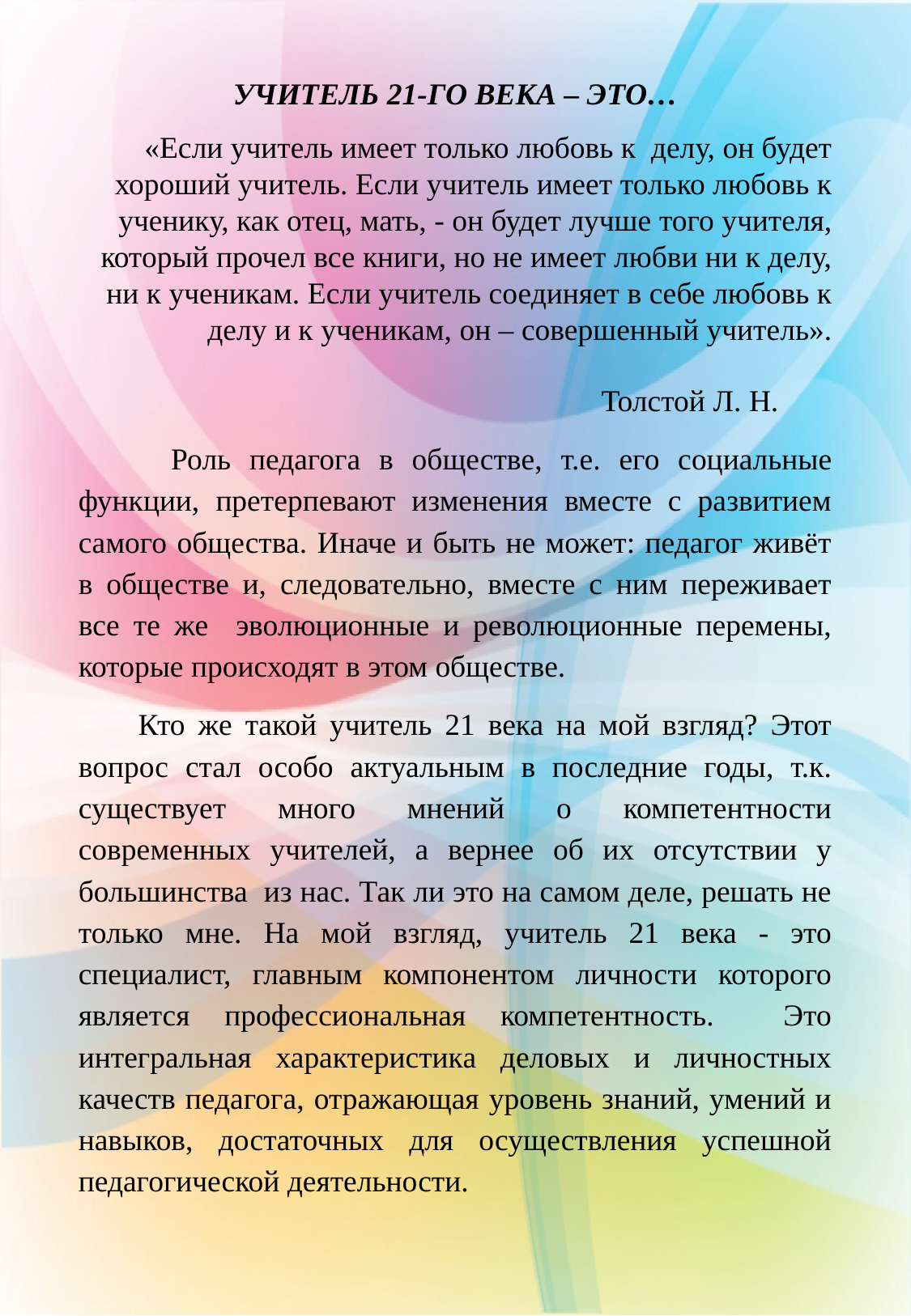

Учитель 21-го века – это…
   «Если учитель имеет только любовь к  делу, он будет хороший учитель. Если учитель имеет только любовь к ученику, как отец, мать, - он будет лучше того учителя, который прочел все книги, но не имеет любви ни к делу, ни к ученикам. Если учитель соединяет в себе любовь к делу и к ученикам, он – совершенный учитель».
 Толстой Л. Н.
     Роль педагога в обществе, т.е. его социальные функции, претерпевают изменения вместе с развитием самого общества. Иначе и быть не может: педагог живёт в обществе и, следовательно, вместе с ним переживает все те же  эволюционные и революционные перемены, которые происходят в этом обществе.
Кто же такой учитель 21 века на мой взгляд? Этот вопрос стал особо актуальным в последние годы, т.к. существует много мнений о компетентности современных учителей, а вернее об их отсутствии у большинства  из нас. Так ли это на самом деле, решать не только мне. На мой взгляд, учитель 21 века - это специалист, главным компонентом личности которого является профессиональная компетентность.  Это интегральная характеристика деловых и личностных качеств педагога, отражающая уровень знаний, умений и навыков, достаточных для осуществления успешной педагогической деятельности.